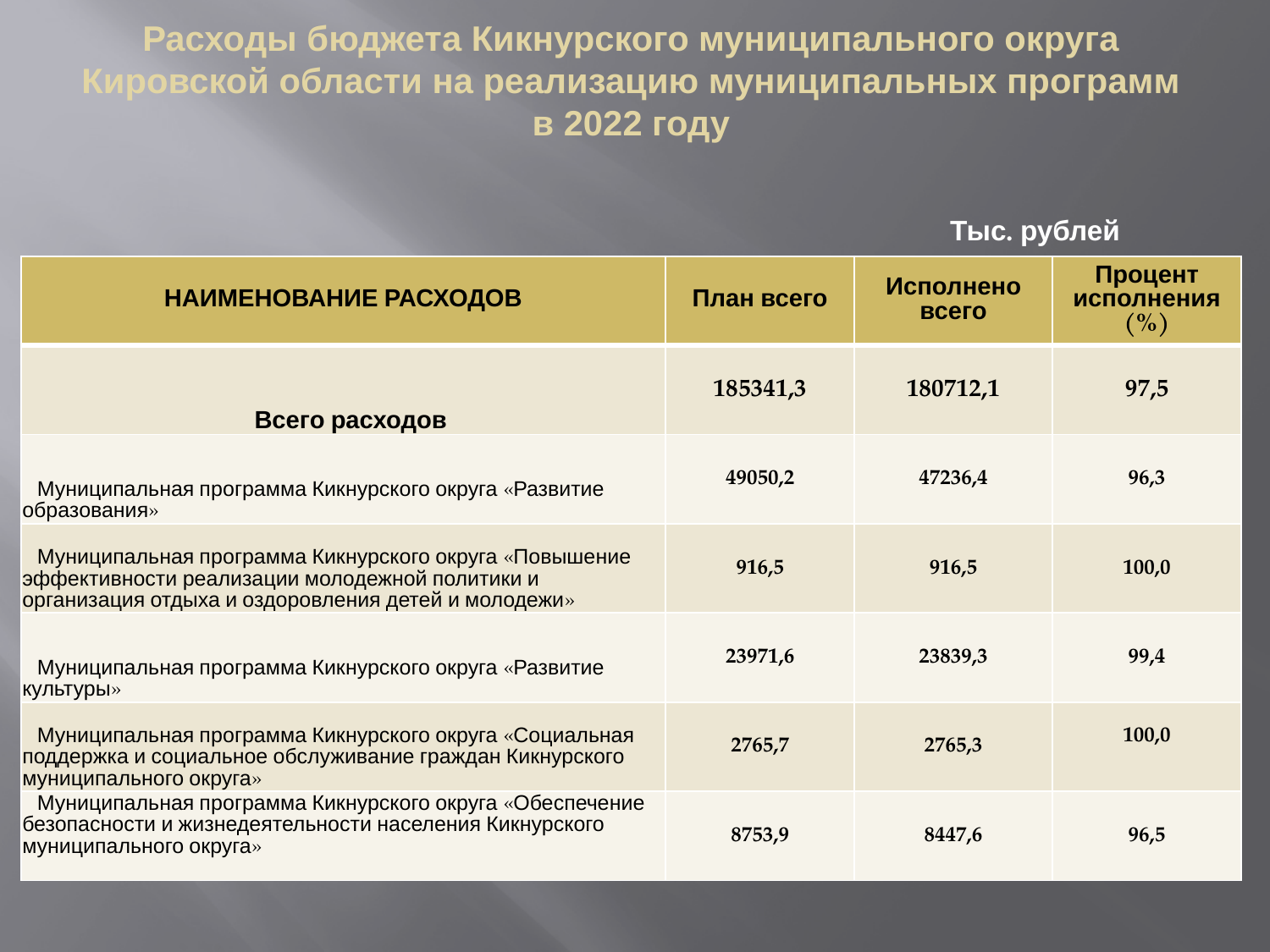

# Расходы бюджета Кикнурского муниципального округа Кировской области на реализацию муниципальных программ в 2022 году
Тыс. рублей
| НАИМЕНОВАНИЕ РАСХОДОВ | План всего | Исполнено всего | Процент исполнения (%) |
| --- | --- | --- | --- |
| Всего расходов | 185341,3 | 180712,1 | 97,5 |
| Муниципальная программа Кикнурского округа «Развитие образования» | 49050,2 | 47236,4 | 96,3 |
| Муниципальная программа Кикнурского округа «Повышение эффективности реализации молодежной политики и организация отдыха и оздоровления детей и молодежи» | 916,5 | 916,5 | 100,0 |
| Муниципальная программа Кикнурского округа «Развитие культуры» | 23971,6 | 23839,3 | 99,4 |
| Муниципальная программа Кикнурского округа «Социальная поддержка и социальное обслуживание граждан Кикнурского муниципального округа» | 2765,7 | 2765,3 | 100,0 |
| Муниципальная программа Кикнурского округа «Обеспечение безопасности и жизнедеятельности населения Кикнурского муниципального округа» | 8753,9 | 8447,6 | 96,5 |